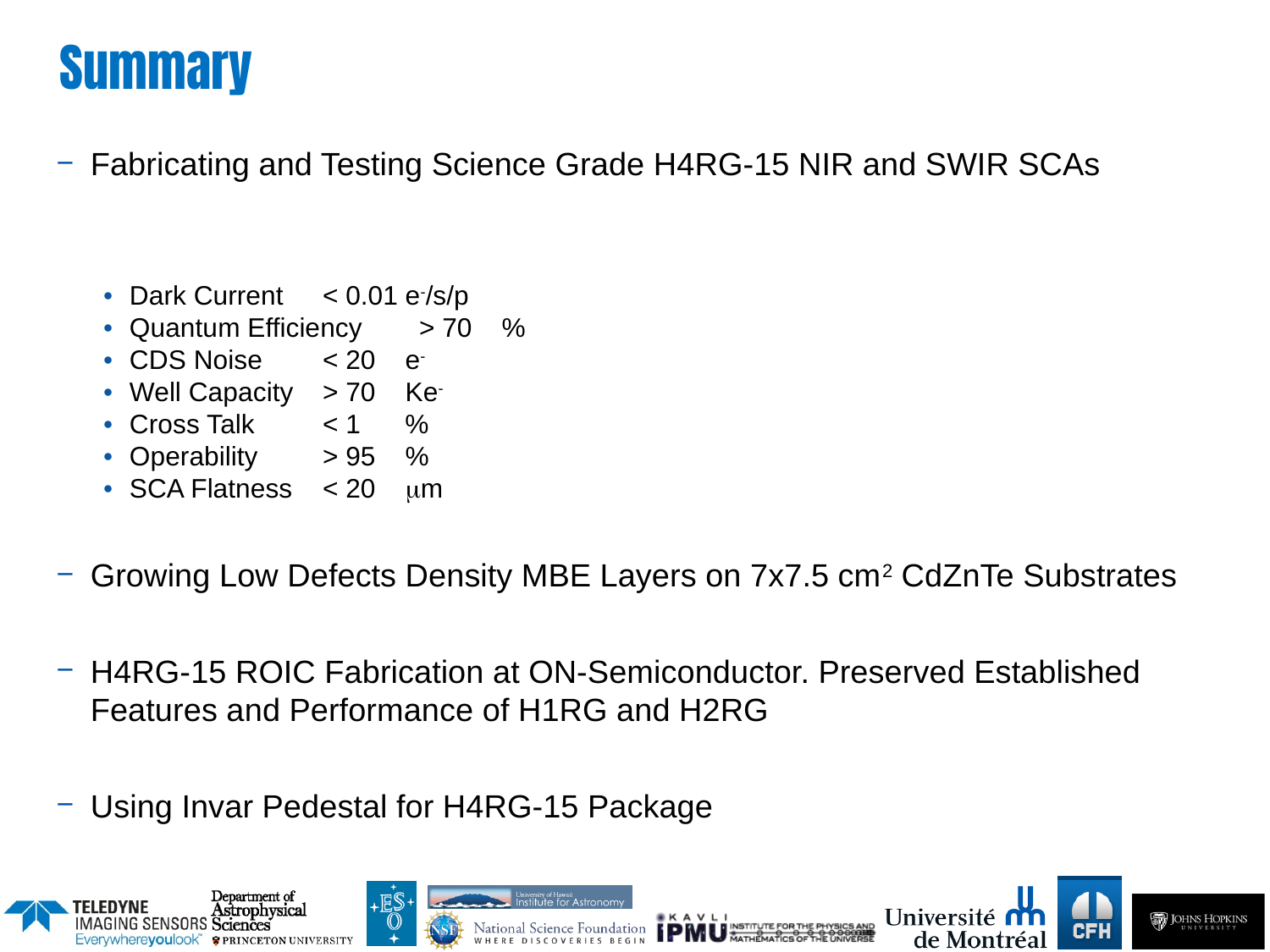

# Summary
Fabricating and Testing Science Grade H4RG-15 NIR and SWIR SCAs

Dark Current		< 0.01 e-/s/p
Quantum Efficiency	> 70    %
CDS Noise		< 20    e-
Well Capacity		> 70    Ke-
Cross Talk		< 1      %
Operability		> 95    %
SCA Flatness		< 20    μm

Growing Low Defects Density MBE Layers on 7x7.5 cm2 CdZnTe Substrates

H4RG-15 ROIC Fabrication at ON-Semiconductor. Preserved Established Features and Performance of H1RG and H2RG

Using Invar Pedestal for H4RG-15 Package